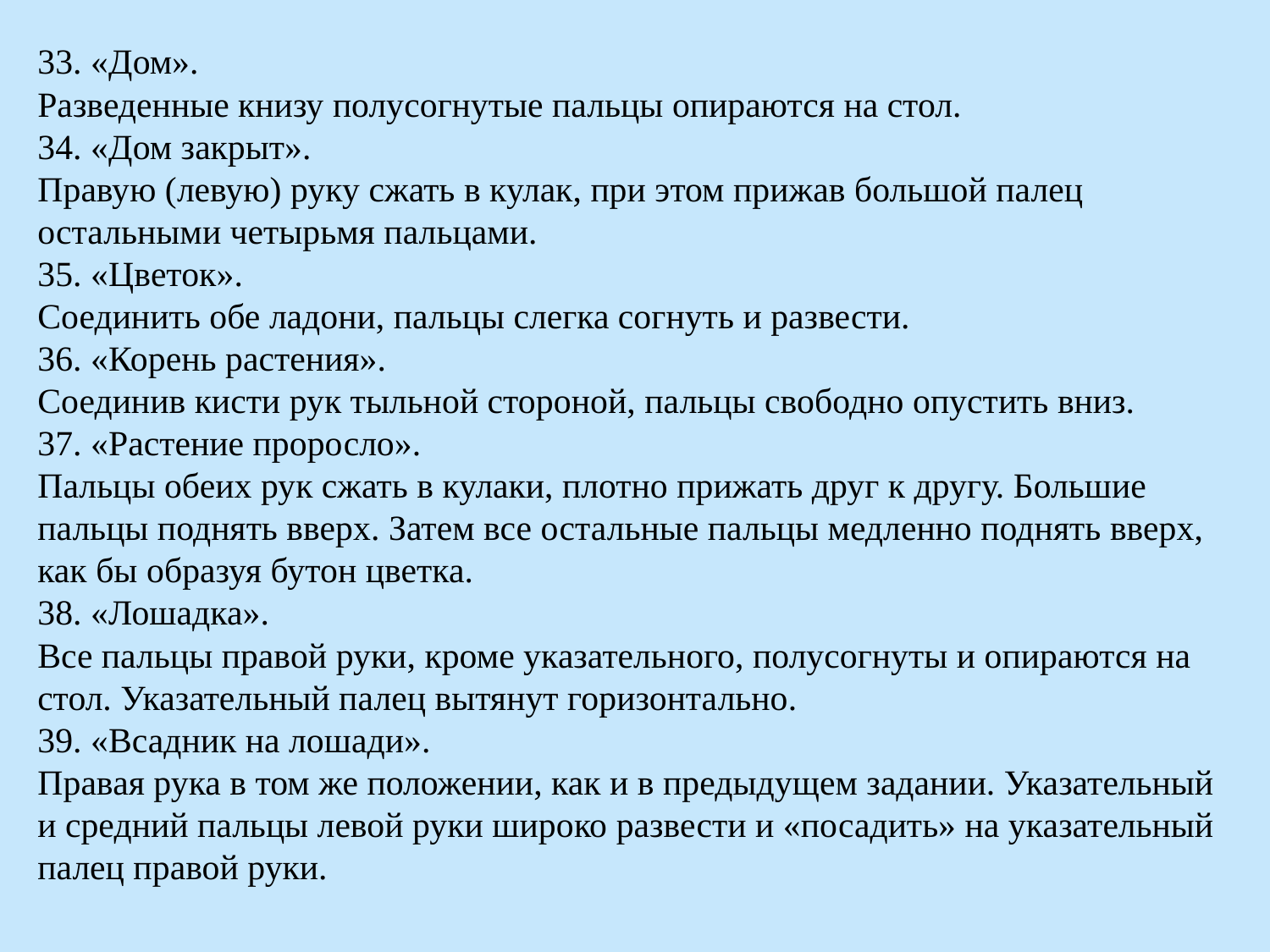

# 33. «Дом». Разведенные книзу полусогнутые пальцы опираются на стол. 34. «Дом закрыт». Правую (левую) руку сжать в кулак, при этом прижав большой палец остальными четырьмя пальцами. 35. «Цветок». Соединить обе ладони, пальцы слегка согнуть и развести. 36. «Корень растения». Соединив кисти рук тыльной стороной, пальцы свободно опустить вниз. 37. «Растение проросло». Пальцы обеих рук сжать в кулаки, плотно прижать друг к другу. Большие пальцы поднять вверх. Затем все остальные пальцы медленно поднять вверх, как бы образуя бутон цветка. 38. «Лошадка». Все пальцы правой руки, кроме указательного, полусогнуты и опираются на стол. Указательный палец вытянут горизонтально. 39. «Всадник на лошади». Правая рука в том же положении, как и в предыдущем задании. Указательный и средний пальцы левой руки широко развести и «посадить» на указательный палец правой руки.